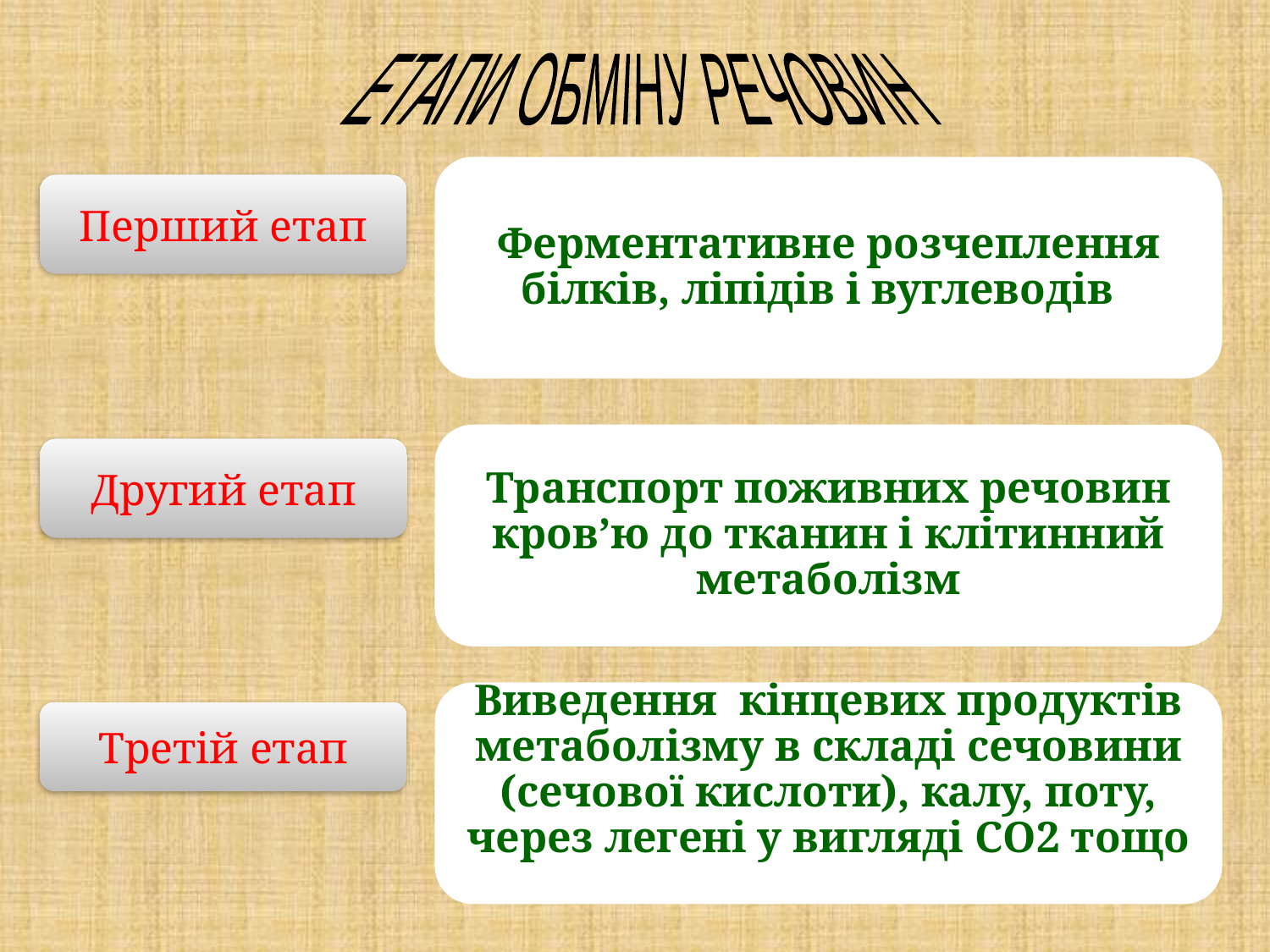

ЕТАПИ ОБМІНУ РЕЧОВИН
Ферментативне розчеплення білків, ліпідів і вуглеводів
Перший етап
Транспорт поживних речовин кров’ю до тканин і клітинний метаболізм
Другий етап
Виведення  кінцевих продуктів метаболізму в складі сечовини (сечової кислоти), калу, поту, через легені у вигляді CO2 тощо

Третій етап